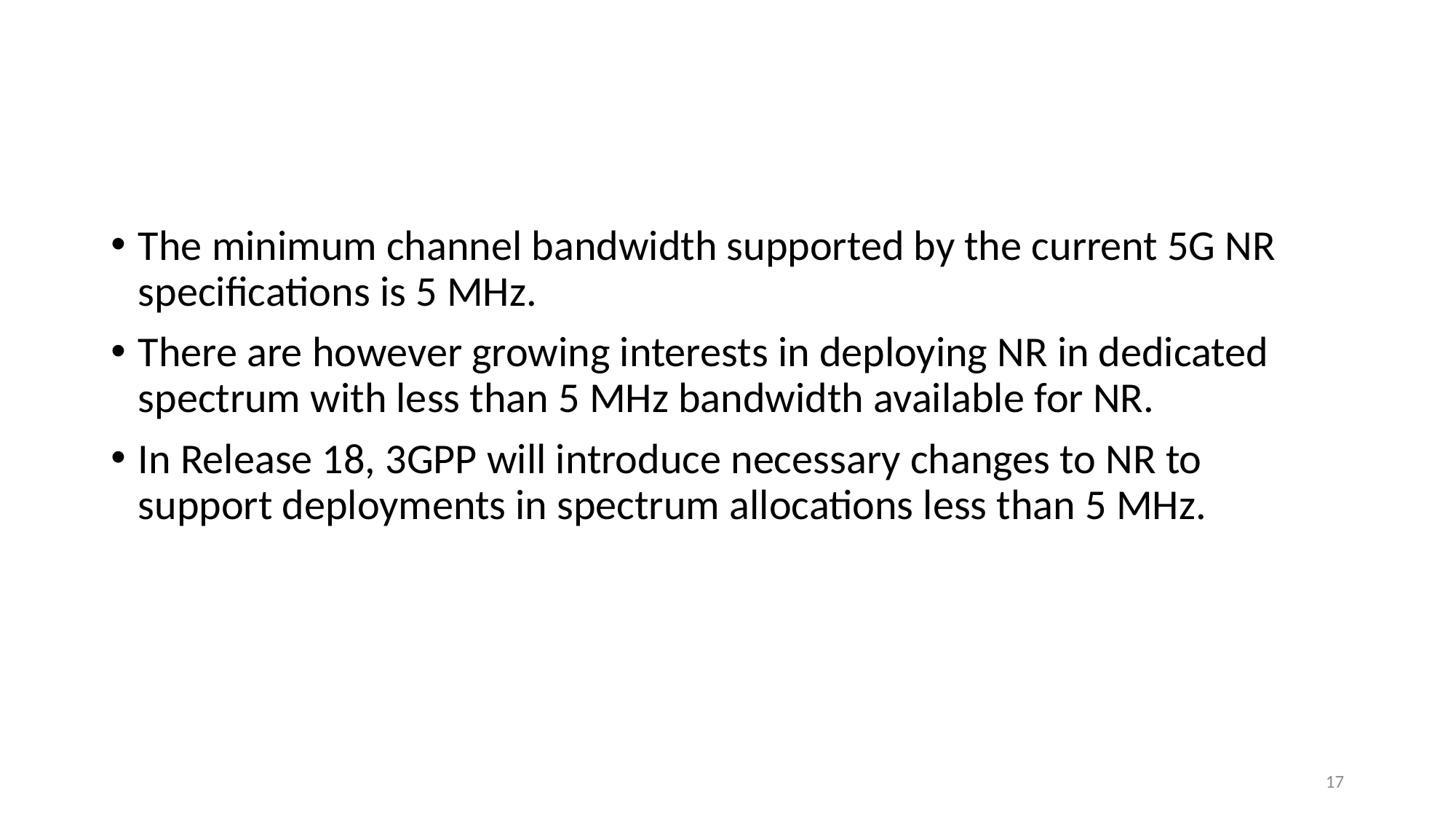

#
The minimum channel bandwidth supported by the current 5G NR specifications is 5 MHz.
There are however growing interests in deploying NR in dedicated spectrum with less than 5 MHz bandwidth available for NR.
In Release 18, 3GPP will introduce necessary changes to NR to support deployments in spectrum allocations less than 5 MHz.
17